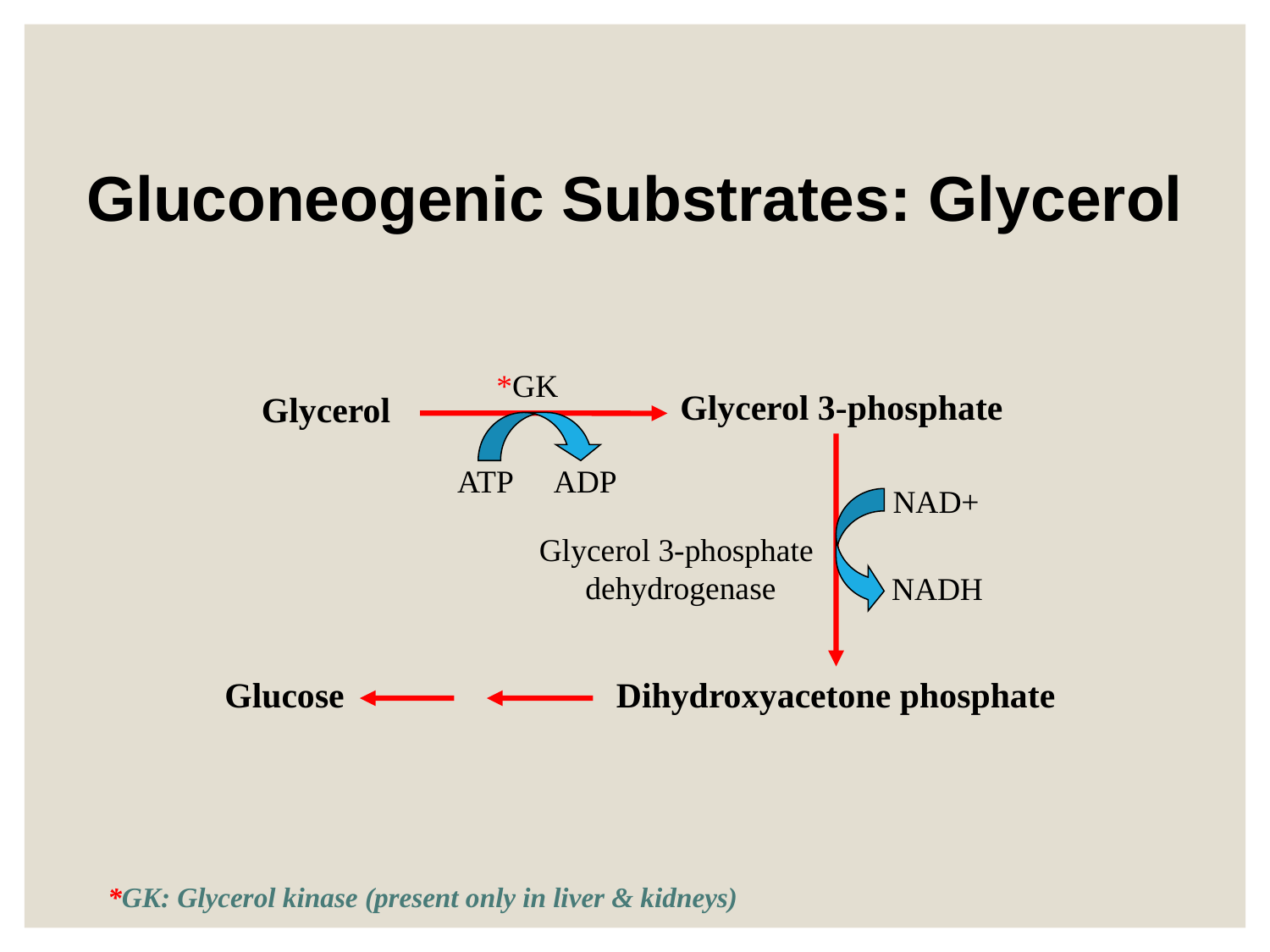

# Gluconeogenic Substrates: Glycerol
*GK
Glycerol 3-phosphate

Glycerol

ATP
ADP
NAD+
Glycerol 3-phosphate
dehydrogenase
NADH
Glucose
Dihydroxyacetone phosphate

*GK: Glycerol kinase (present only in liver & kidneys)